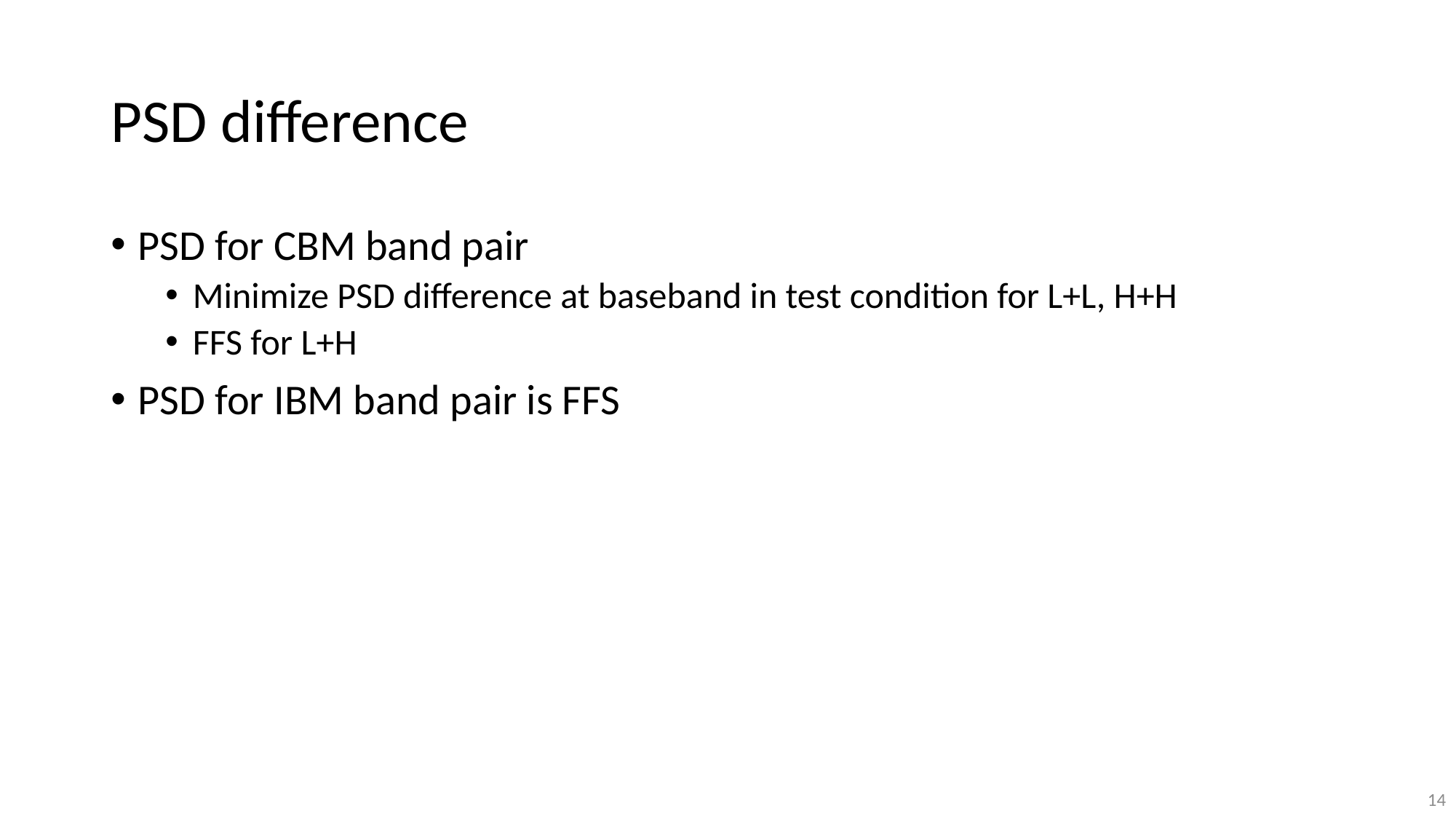

# PSD difference
PSD for CBM band pair
Minimize PSD difference at baseband in test condition for L+L, H+H
FFS for L+H
PSD for IBM band pair is FFS
14